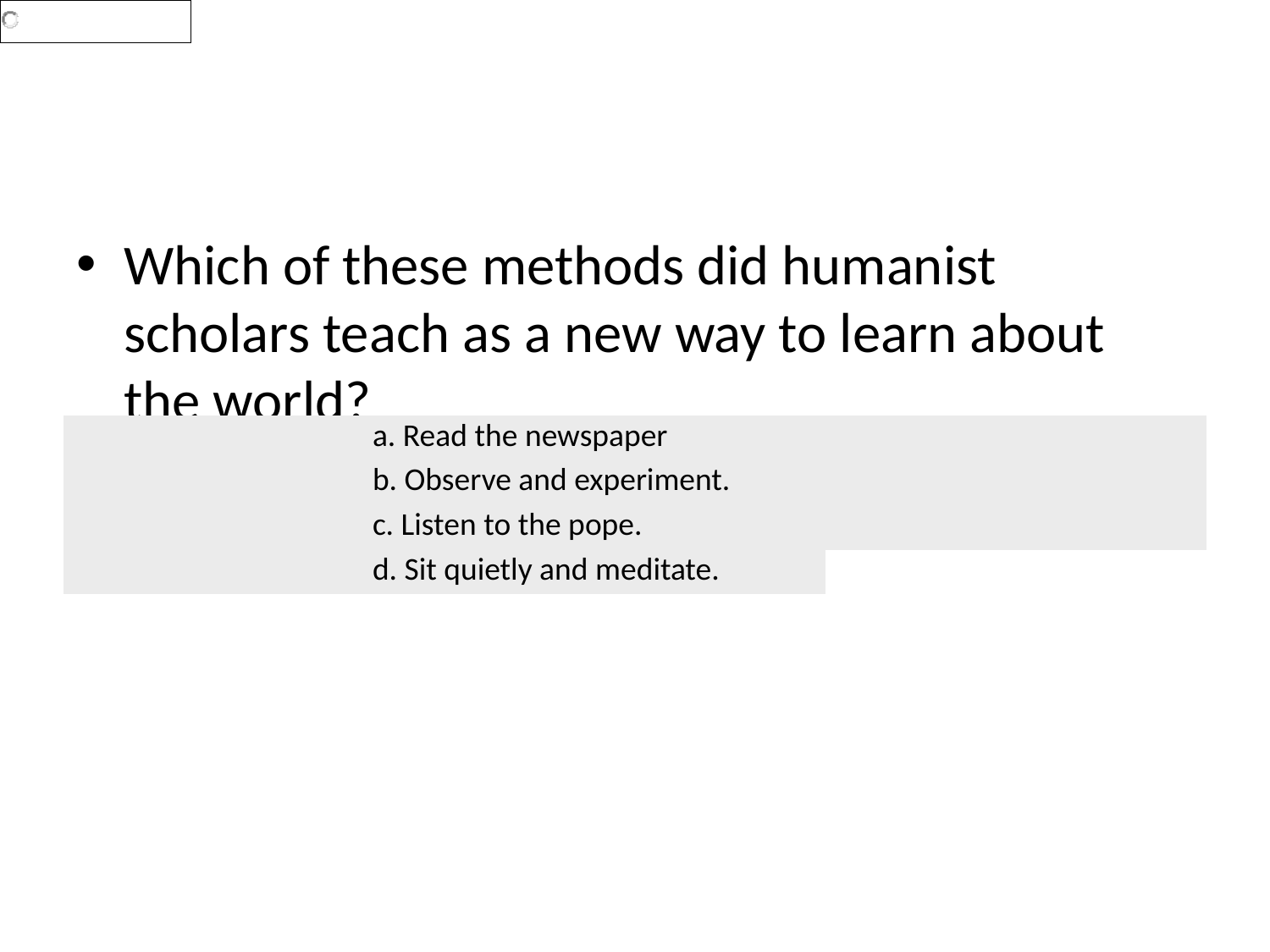

#
Which of these methods did humanist scholars teach as a new way to learn about the world?

|  | a. Read the newspaper |  |
| --- | --- | --- |
|  | b. Observe and experiment. |  |
|  | c. Listen to the pope. |  |
|  | d. Sit quietly and meditate. |  |